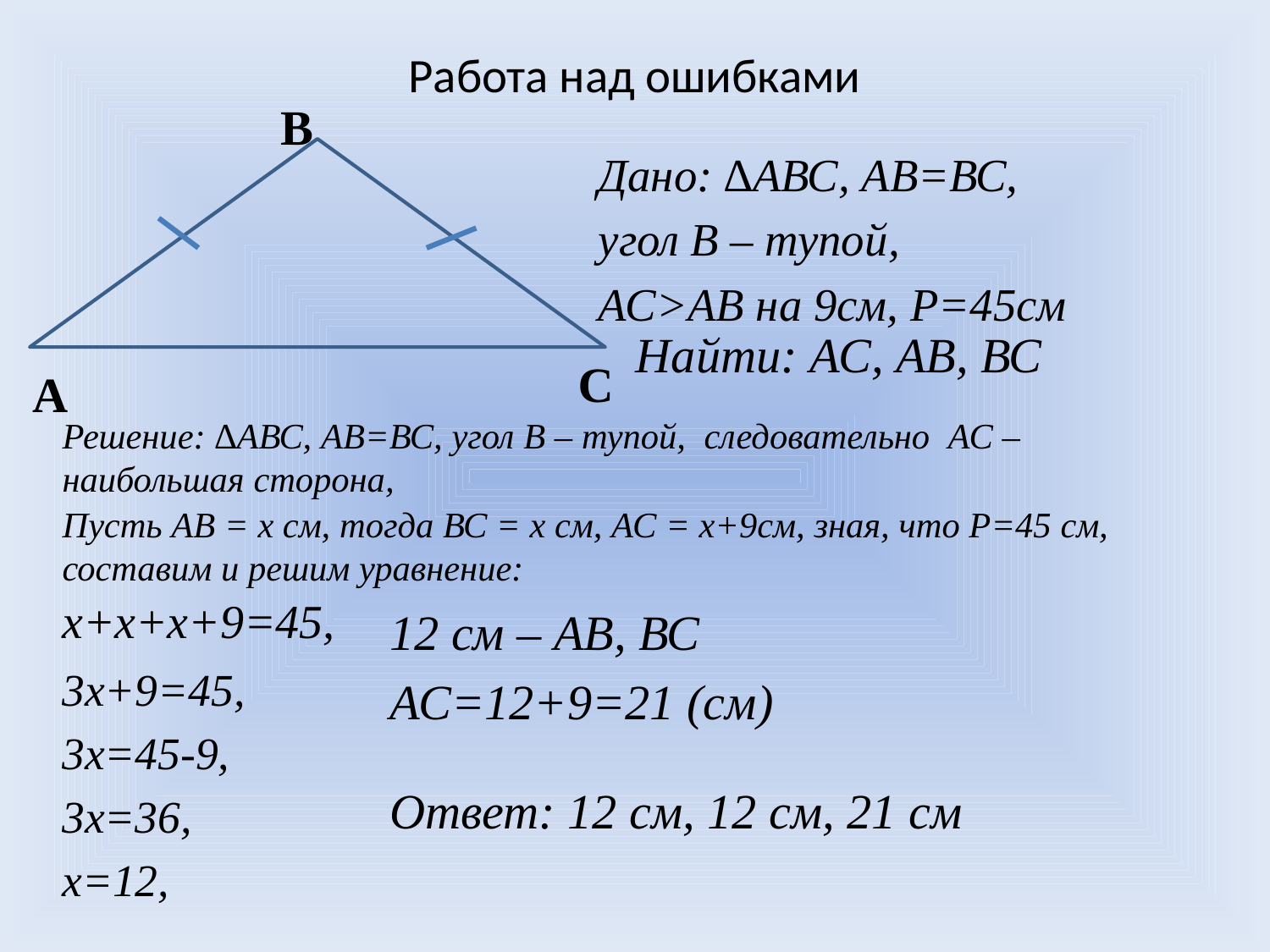

# Работа над ошибками
В

Дано: ∆АВС, АВ=ВС,
угол В – тупой,
АС>АВ на 9см, Р=45см
Найти: АС, АВ, ВС
С
А
Решение: ∆АВС, АВ=ВС, угол В – тупой,  следовательно  АС – наибольшая сторона,
Пусть АВ = х см, тогда ВС = х см, АС = х+9см, зная, что Р=45 см, составим и решим уравнение:
х+х+х+9=45,

12 см – АВ, ВС
АС=12+9=21 (см)

3х+9=45,
3х=45-9,
3х=36,
х=12,

Ответ: 12 см, 12 см, 21 см